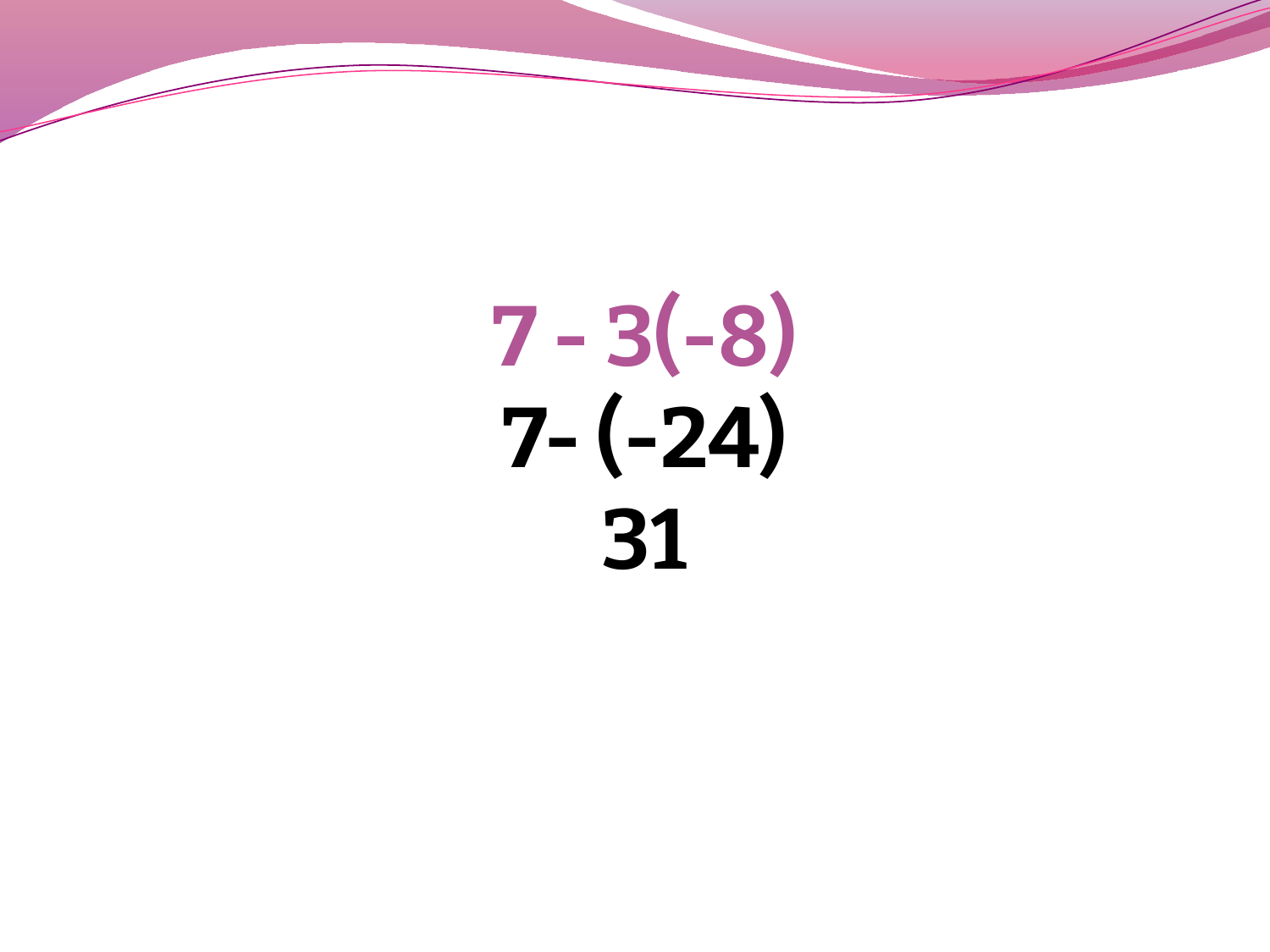

# 7 - 3(-8) 7- (-24) 31